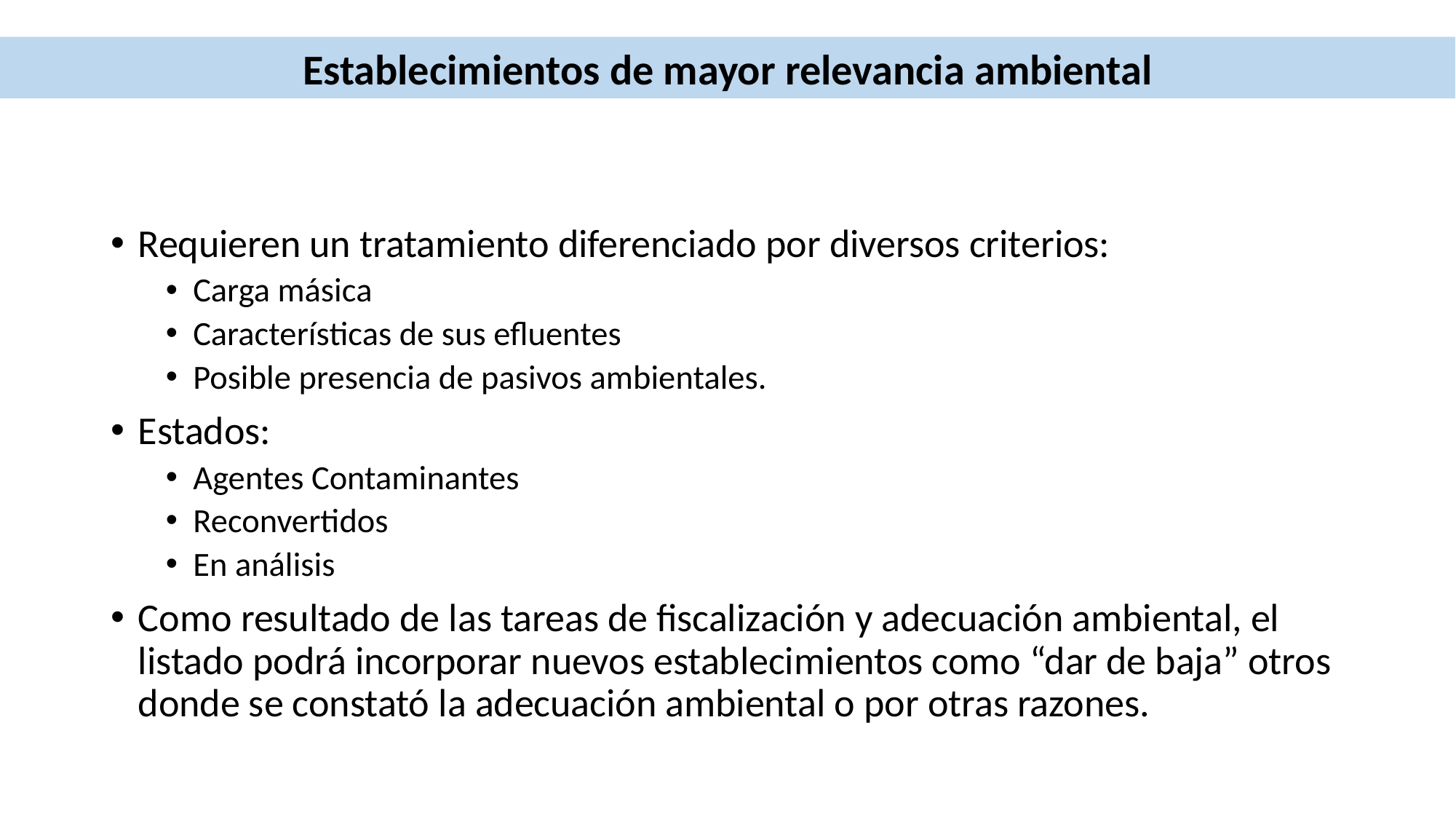

Establecimientos de mayor relevancia ambiental
Requieren un tratamiento diferenciado por diversos criterios:
Carga másica
Características de sus efluentes
Posible presencia de pasivos ambientales.
Estados:
Agentes Contaminantes
Reconvertidos
En análisis
Como resultado de las tareas de fiscalización y adecuación ambiental, el listado podrá incorporar nuevos establecimientos como “dar de baja” otros donde se constató la adecuación ambiental o por otras razones.